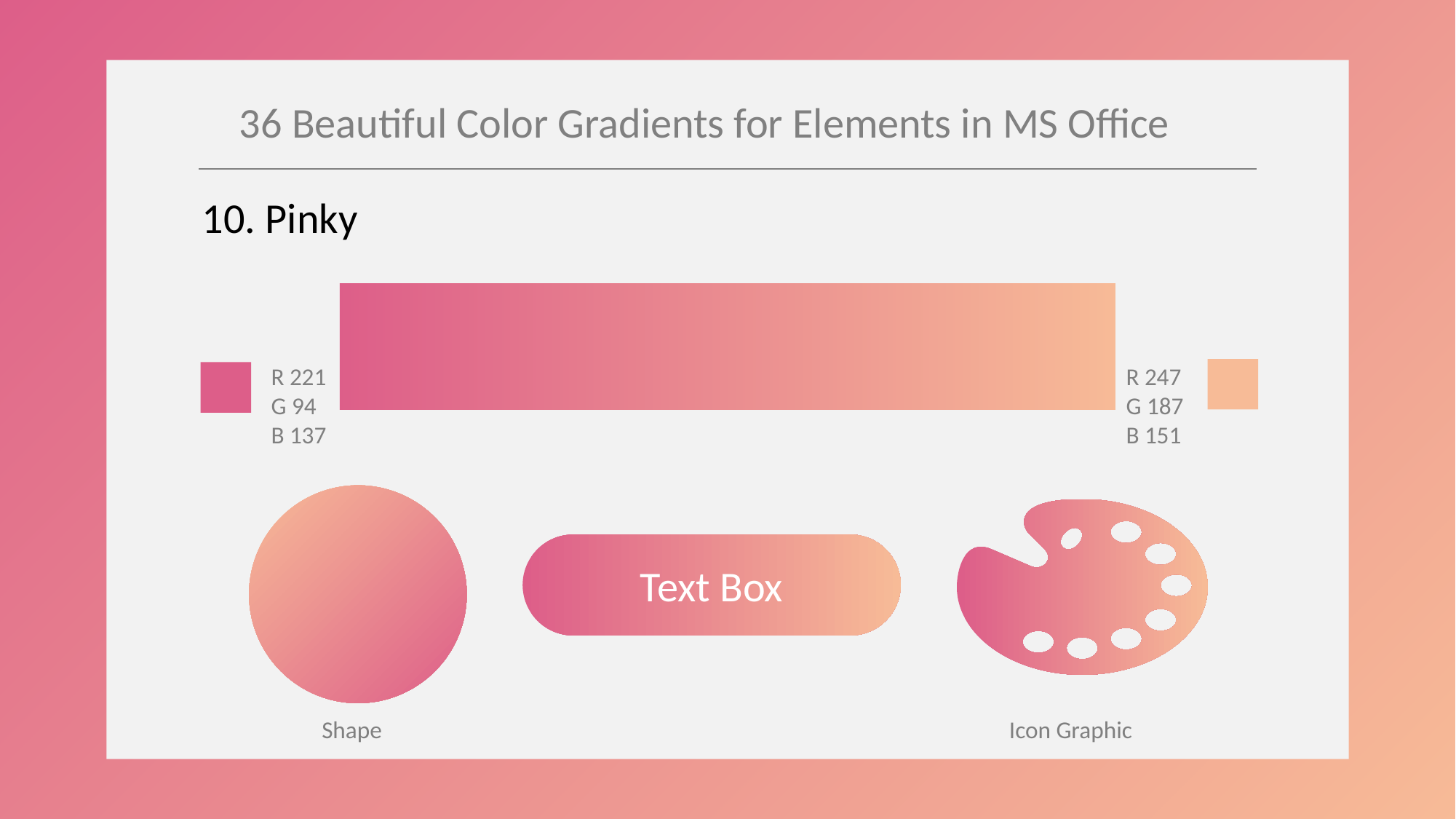

36 Beautiful Color Gradients for Elements in MS Office
10. Pinky

R 221
G 94
B 137
R 247
G 187
B 151

Text Box
Shape
Icon Graphic
Credit Post
https://digitalsynopsis.com